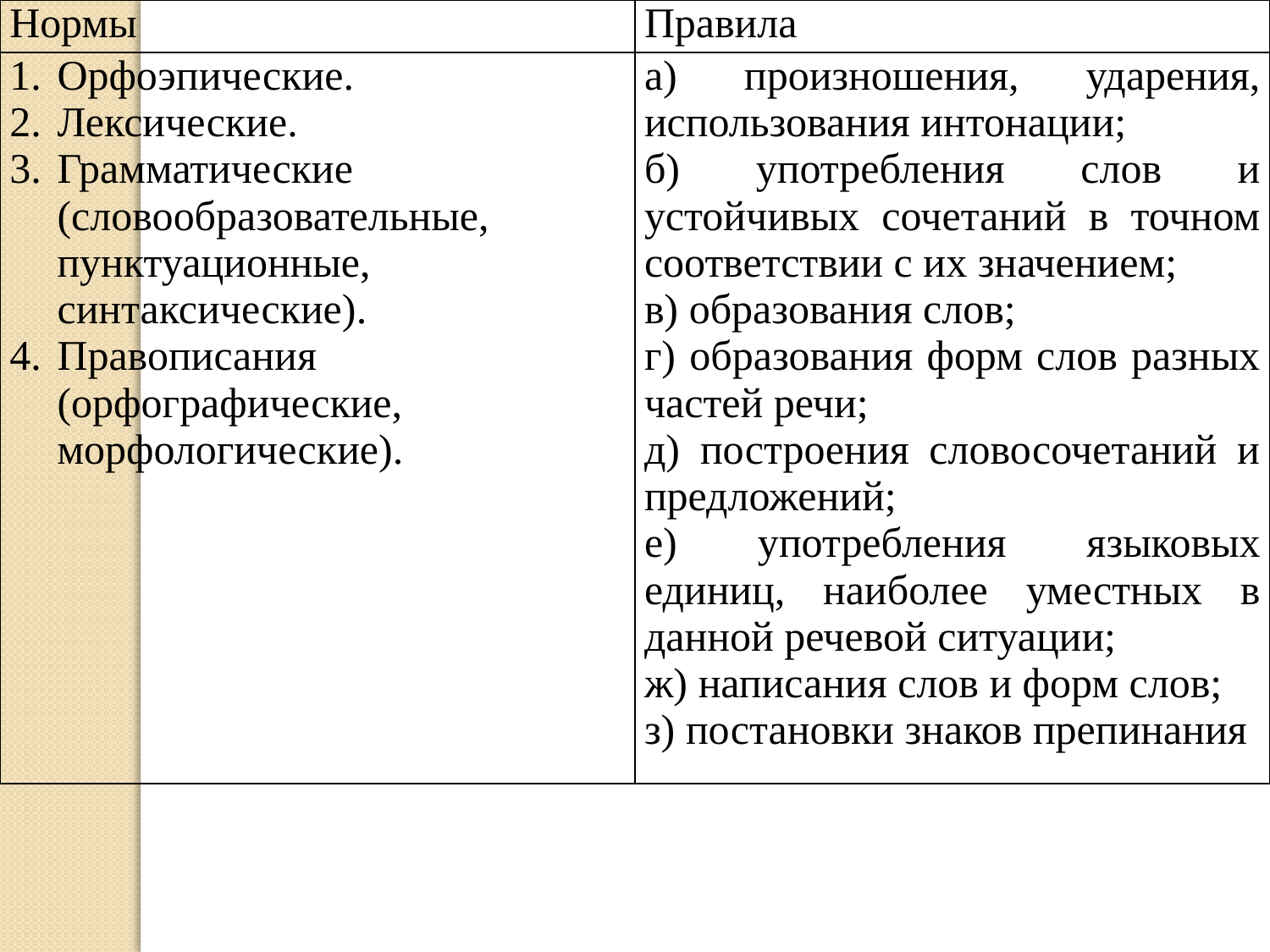

| Нормы | Правила |
| --- | --- |
| Орфоэпические. Лексические. Грамматические (словообразовательные, пунктуационные, синтаксические). Правописания (орфографические, морфологические). | а) произношения, ударения, использования интонации; б) употребления слов и устойчивых сочетаний в точном соответствии с их значением; в) образования слов; г) образования форм слов разных частей речи; д) построения словосочетаний и предложений; е) употребления языковых единиц, наиболее уместных в данной речевой ситуации; ж) написания слов и форм слов; з) постановки знаков препинания |